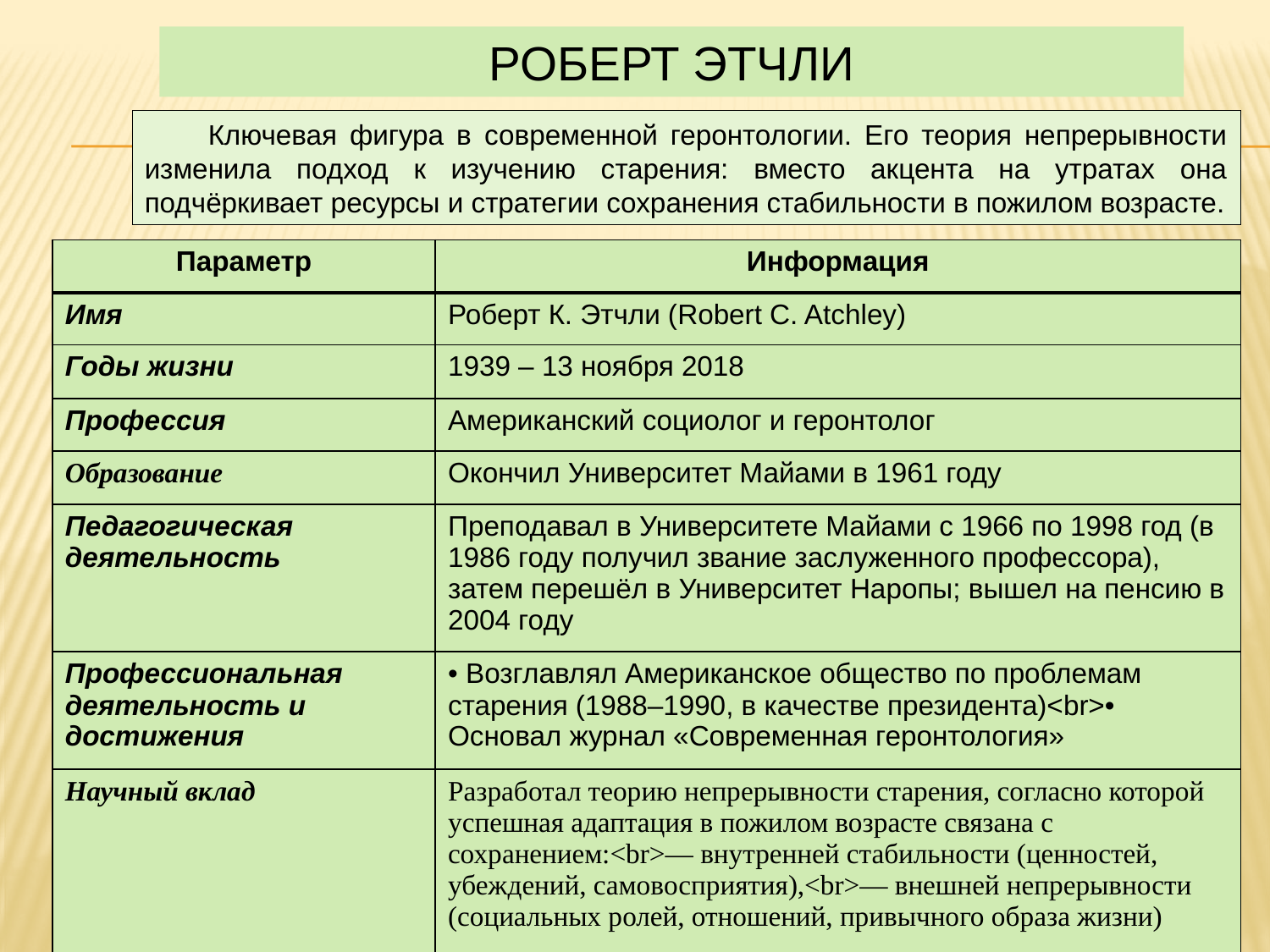

# Роберт Этчли
Ключевая фигура в современной геронтологии. Его теория непрерывности изменила подход к изучению старения: вместо акцента на утратах она подчёркивает ресурсы и стратегии сохранения стабильности в пожилом возрасте.
| Параметр | Информация |
| --- | --- |
| Имя | Роберт К. Этчли (Robert C. Atchley) |
| Годы жизни | 1939 – 13 ноября 2018 |
| Профессия | Американский социолог и геронтолог |
| Образование | Окончил Университет Майами в 1961 году |
| Педагогическая деятельность | Преподавал в Университете Майами с 1966 по 1998 год (в 1986 году получил звание заслуженного профессора), затем перешёл в Университет Наропы; вышел на пенсию в 2004 году |
| Профессиональная деятельность и достижения | • Возглавлял Американское общество по проблемам старения (1988–1990, в качестве президента)<br>• Основал журнал «Современная геронтология» |
| Научный вклад | Разработал теорию непрерывности старения, согласно которой успешная адаптация в пожилом возрасте связана с сохранением:<br>— внутренней стабильности (ценностей, убеждений, самовосприятия),<br>— внешней непрерывности (социальных ролей, отношений, привычного образа жизни) |
2